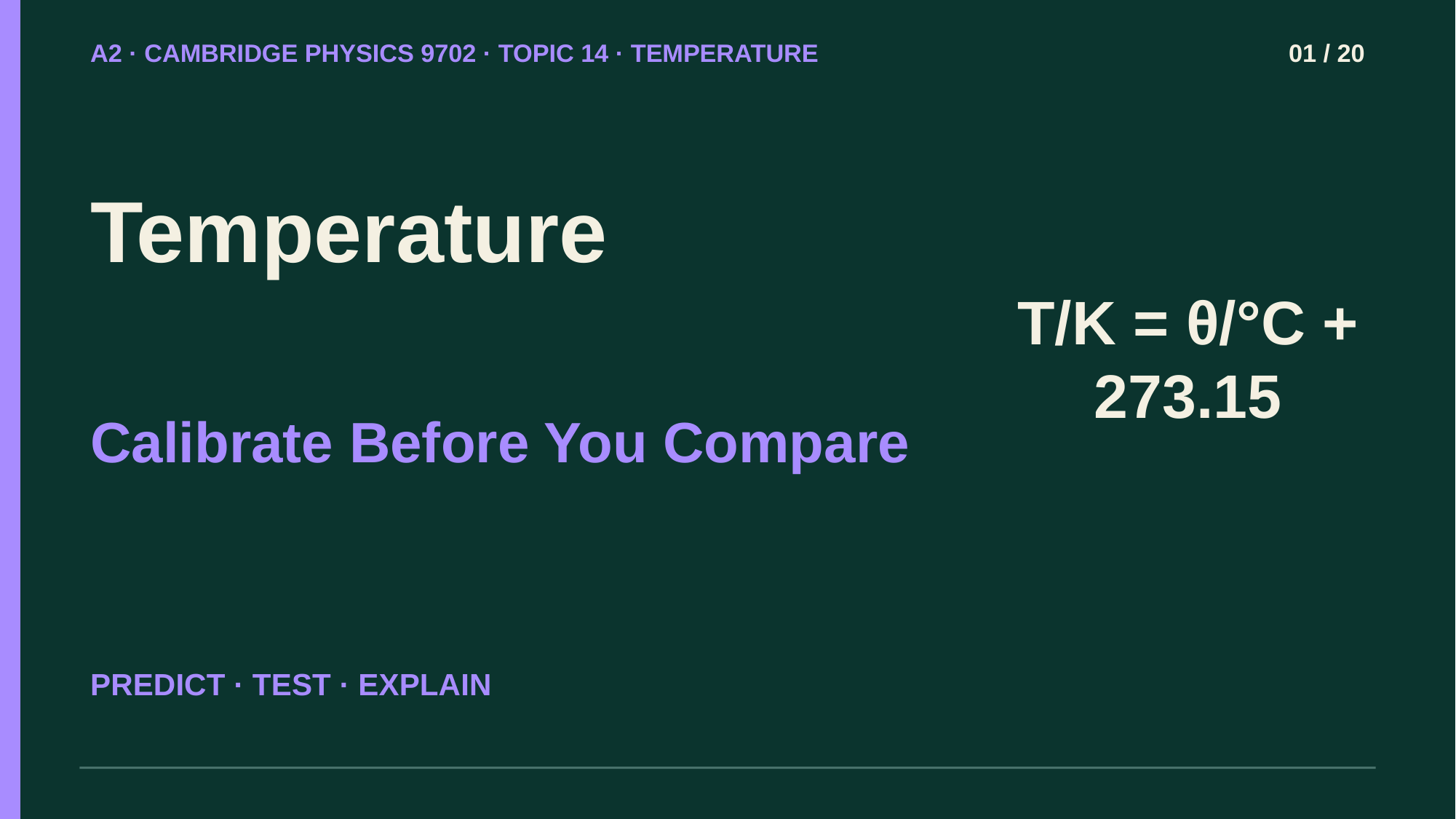

A2 · CAMBRIDGE PHYSICS 9702 · TOPIC 14 · TEMPERATURE
01 / 20
Temperature
T/K = θ/°C + 273.15
Calibrate Before You Compare
PREDICT · TEST · EXPLAIN